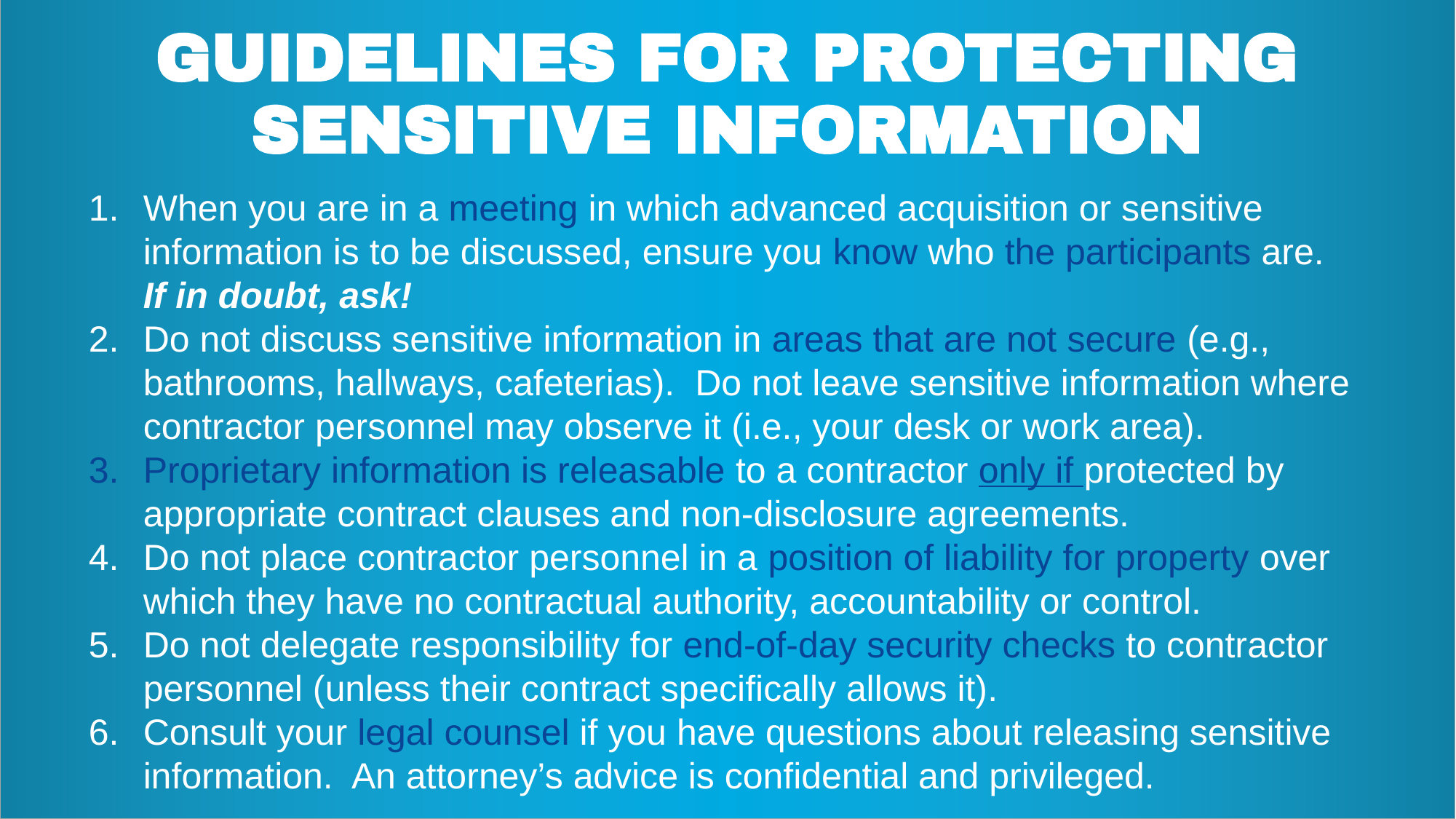

GUIDELINES FOR PROTECTING SENSITIVE INFORMATION
When you are in a meeting in which advanced acquisition or sensitive information is to be discussed, ensure you know who the participants are.
If in doubt, ask!
Do not discuss sensitive information in areas that are not secure (e.g., bathrooms, hallways, cafeterias).  Do not leave sensitive information where contractor personnel may observe it (i.e., your desk or work area).
Proprietary information is releasable to a contractor only if protected by appropriate contract clauses and non-disclosure agreements.
Do not place contractor personnel in a position of liability for property over which they have no contractual authority, accountability or control.
Do not delegate responsibility for end-of-day security checks to contractor personnel (unless their contract specifically allows it).
Consult your legal counsel if you have questions about releasing sensitive information.  An attorney’s advice is confidential and privileged.